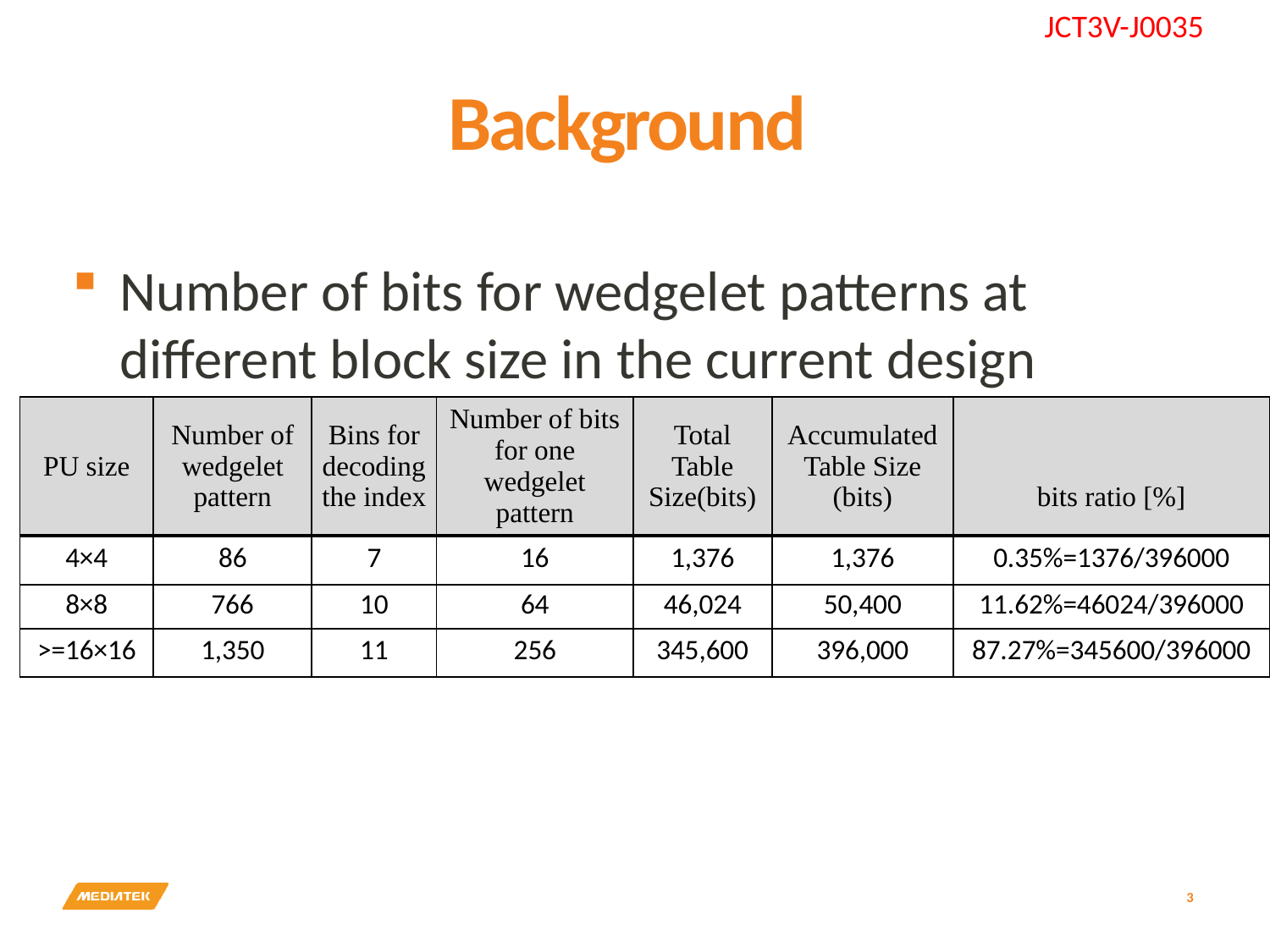

# Background
Number of bits for wedgelet patterns at different block size in the current design
| PU size | Number of wedgelet pattern | Bins for decoding the index | Number of bits for one wedgelet pattern | Total Table Size(bits) | Accumulated Table Size (bits) | bits ratio [%] |
| --- | --- | --- | --- | --- | --- | --- |
| 4×4 | 86 | 7 | 16 | 1,376 | 1,376 | 0.35%=1376/396000 |
| 8×8 | 766 | 10 | 64 | 46,024 | 50,400 | 11.62%=46024/396000 |
| >=16×16 | 1,350 | 11 | 256 | 345,600 | 396,000 | 87.27%=345600/396000 |
3